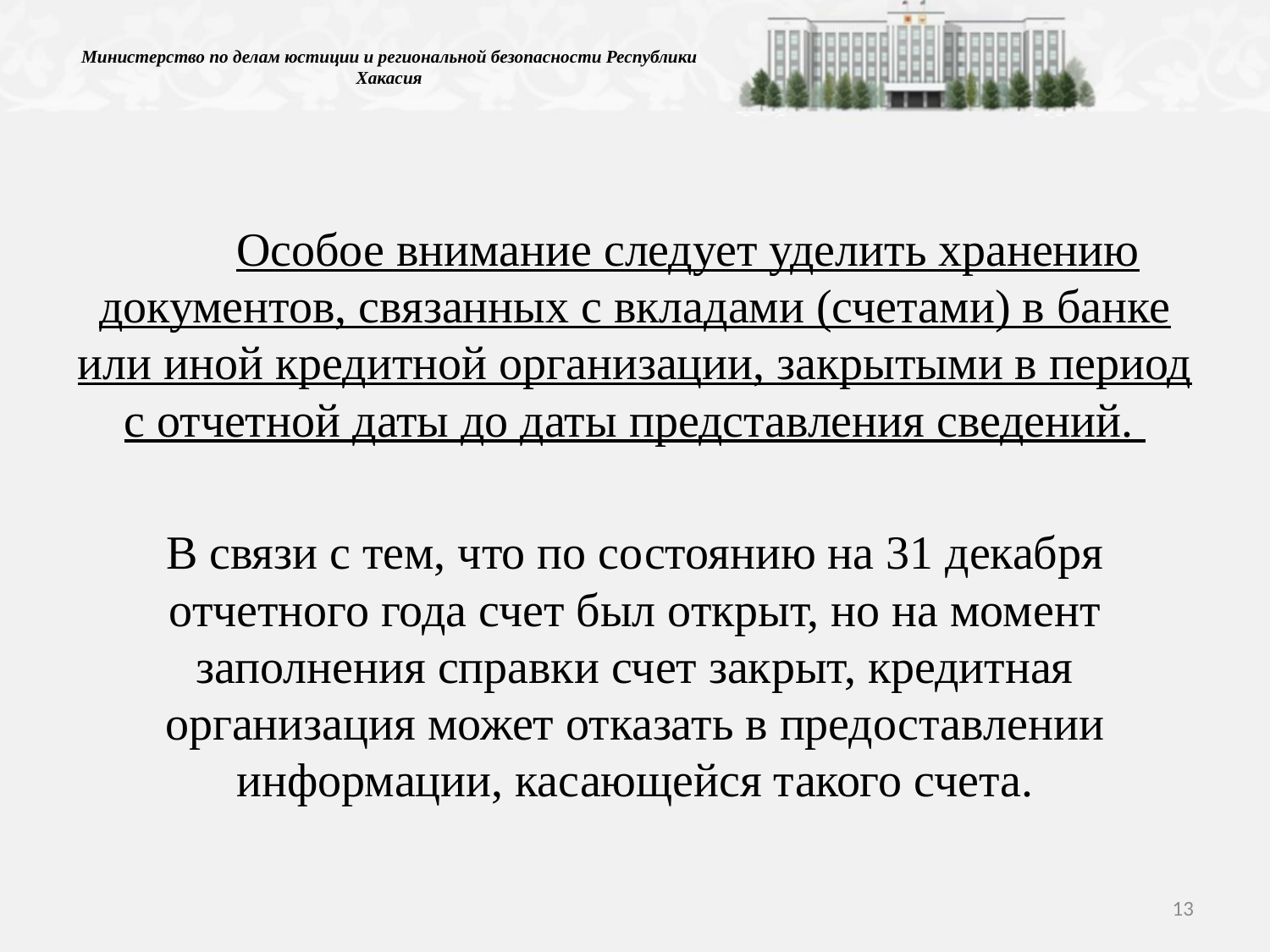

# Министерство по делам юстиции и региональной безопасности Республики Хакасия

	Особое внимание следует уделить хранению документов, связанных с вкладами (счетами) в банке или иной кредитной организации, закрытыми в период с отчетной даты до даты представления сведений.

В связи с тем, что по состоянию на 31 декабря отчетного года счет был открыт, но на момент заполнения справки счет закрыт, кредитная организация может отказать в предоставлении информации, касающейся такого счета.

13